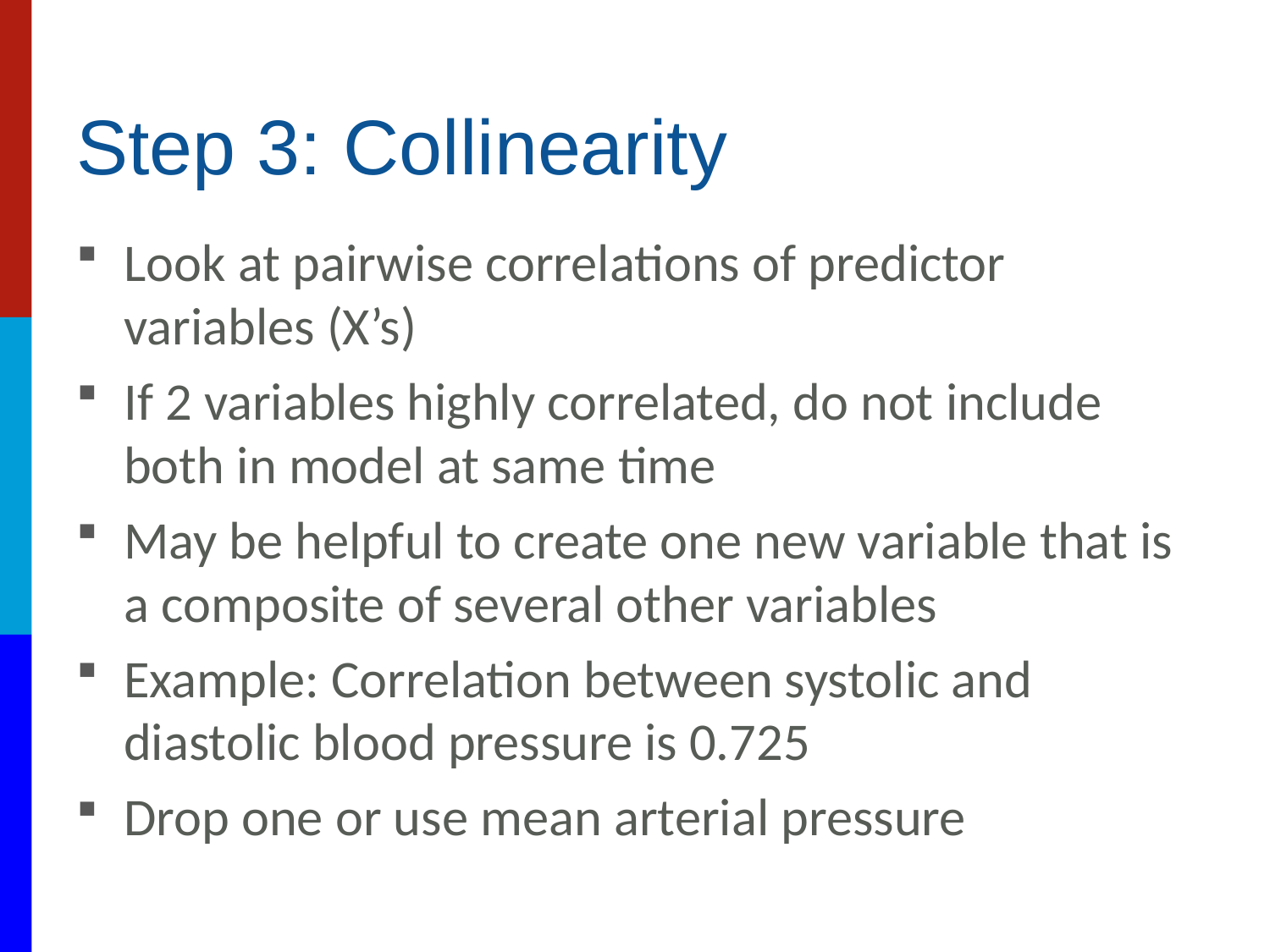

# Step 3: Collinearity
Look at pairwise correlations of predictor variables (X’s)
If 2 variables highly correlated, do not include both in model at same time
May be helpful to create one new variable that is a composite of several other variables
Example: Correlation between systolic and diastolic blood pressure is 0.725
Drop one or use mean arterial pressure